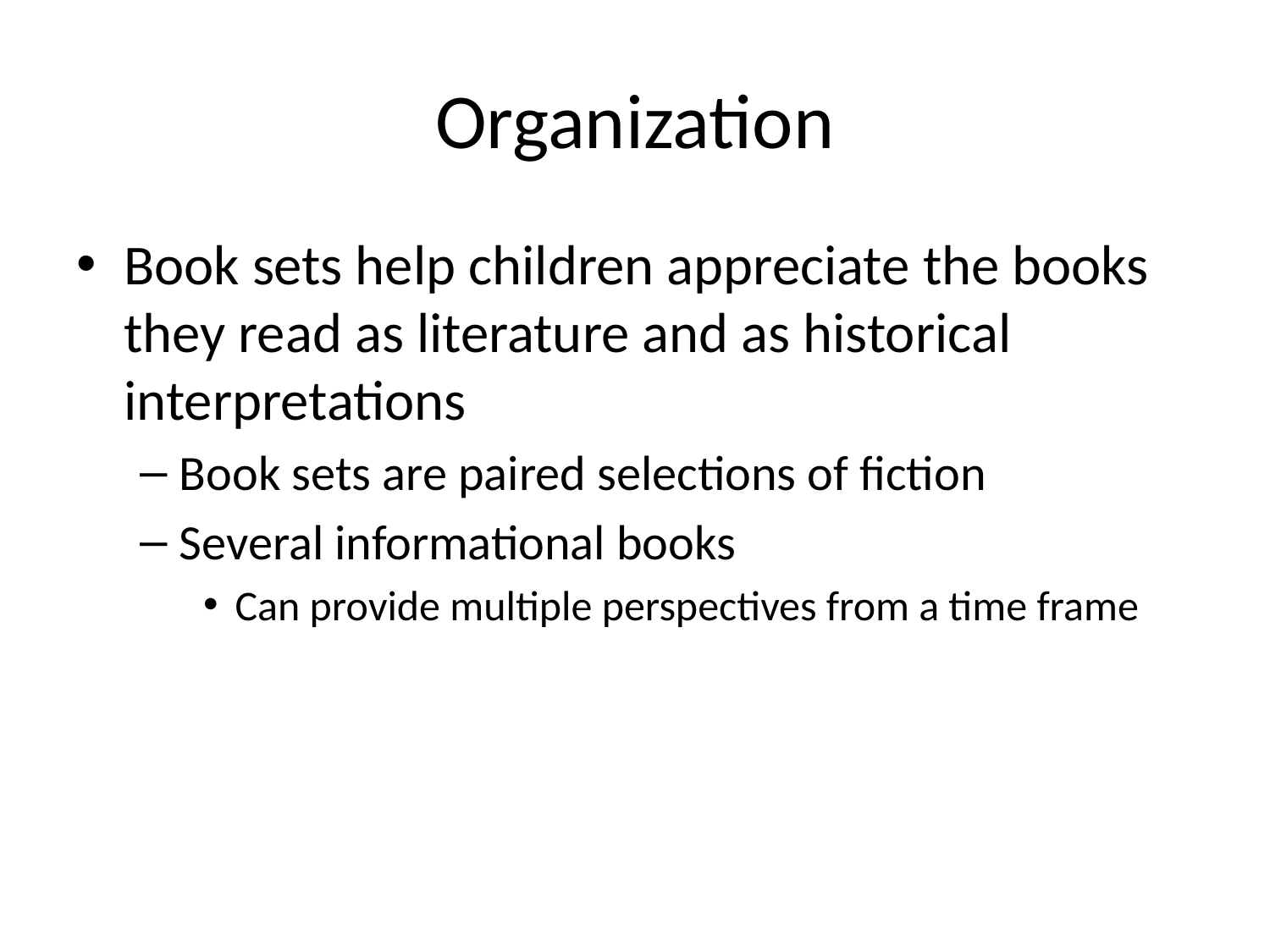

# Organization
Book sets help children appreciate the books they read as literature and as historical interpretations
Book sets are paired selections of fiction
Several informational books
Can provide multiple perspectives from a time frame